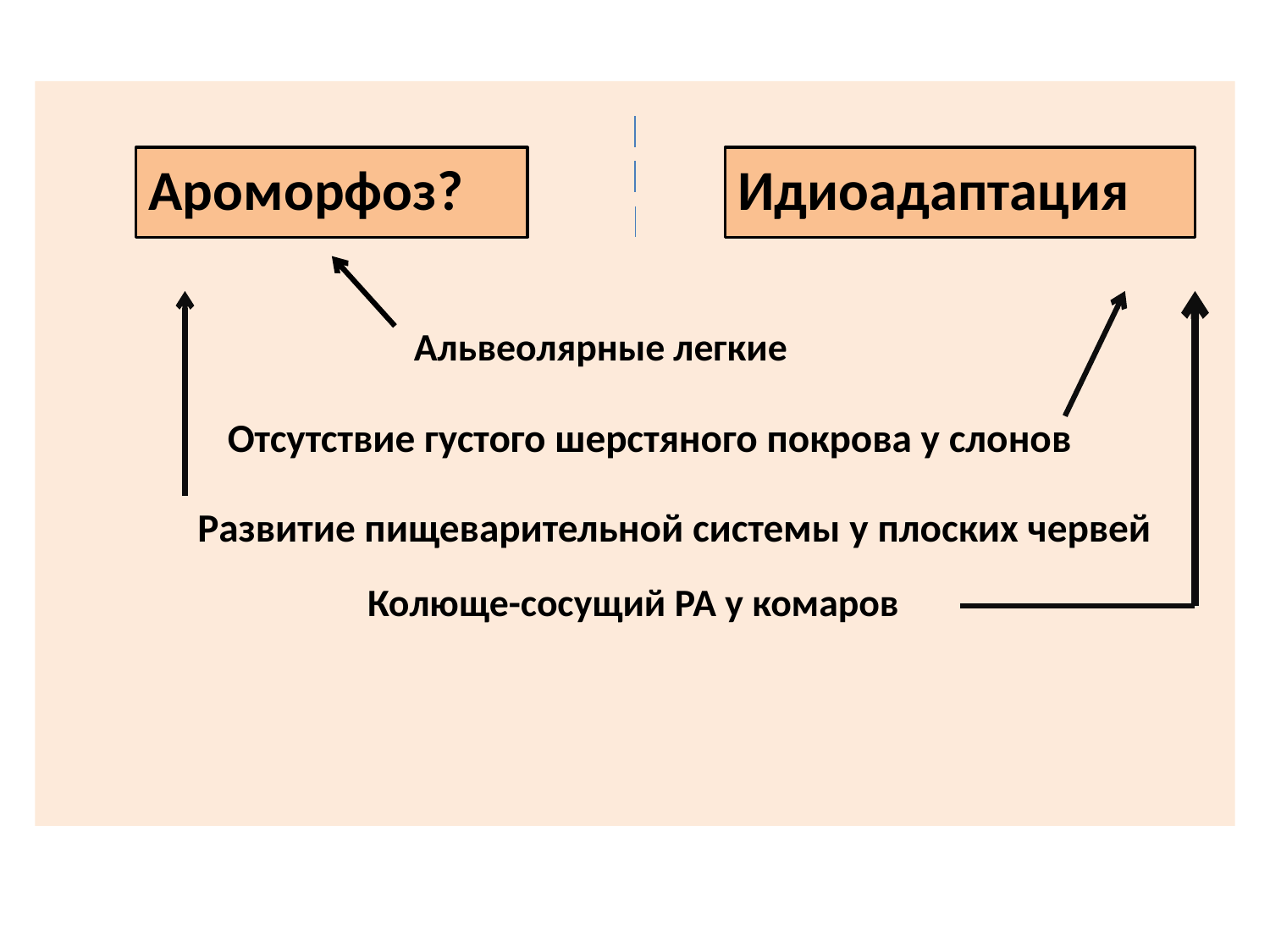

Ароморфоз?
Идиоадаптация
Альвеолярные легкие
Отсутствие густого шерстяного покрова у слонов
Развитие пищеварительной системы у плоских червей
Колюще-сосущий РА у комаров